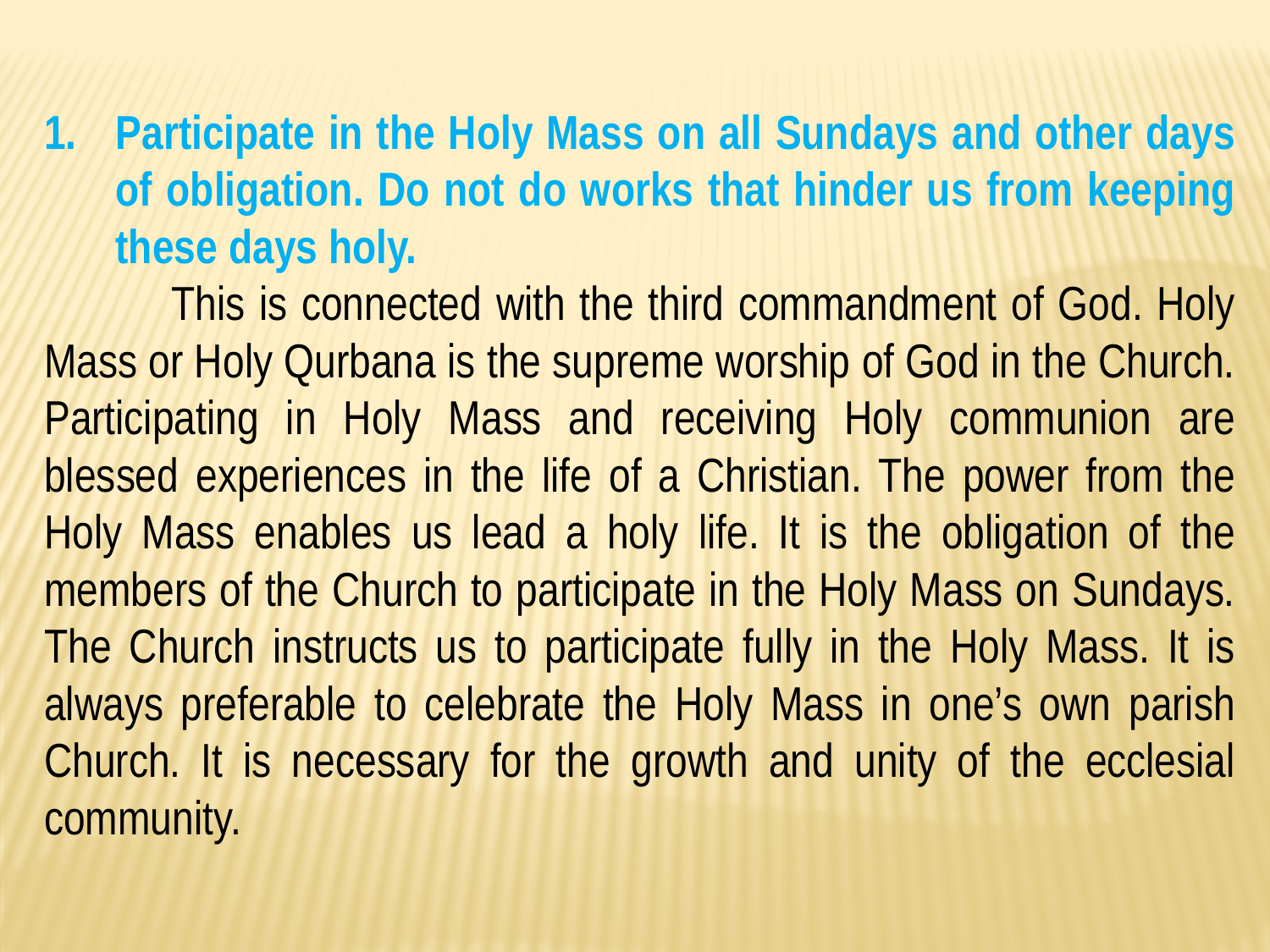

Participate in the Holy Mass on all Sundays and other days of obligation. Do not do works that hinder us from keeping these days holy.
	This is connected with the third commandment of God. Holy Mass or Holy Qurbana is the supreme worship of God in the Church. Participating in Holy Mass and receiving Holy communion are blessed experiences in the life of a Christian. The power from the Holy Mass enables us lead a holy life. It is the obligation of the members of the Church to participate in the Holy Mass on Sundays. The Church instructs us to participate fully in the Holy Mass. It is always preferable to celebrate the Holy Mass in one’s own parish Church. It is necessary for the growth and unity of the ecclesial community.